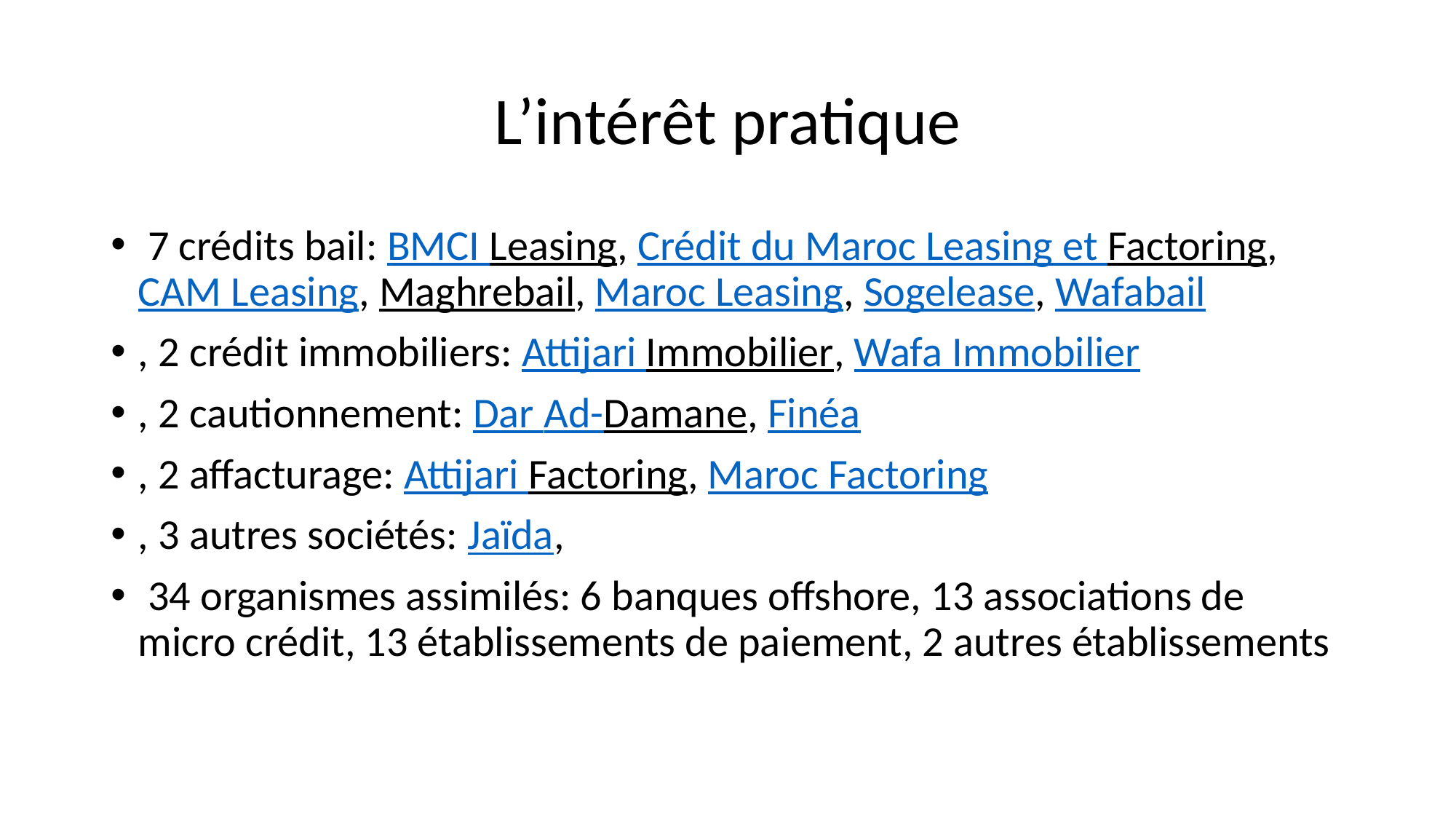

# L’intérêt pratique
 7 crédits bail: BMCI Leasing, Crédit du Maroc Leasing et Factoring, CAM Leasing, Maghrebail, Maroc Leasing, Sogelease, Wafabail
, 2 crédit immobiliers: Attijari Immobilier, Wafa Immobilier
, 2 cautionnement: Dar Ad-Damane, Finéa
, 2 affacturage: Attijari Factoring, Maroc Factoring
, 3 autres sociétés: Jaïda,
 34 organismes assimilés: 6 banques offshore, 13 associations de micro crédit, 13 établissements de paiement, 2 autres établissements